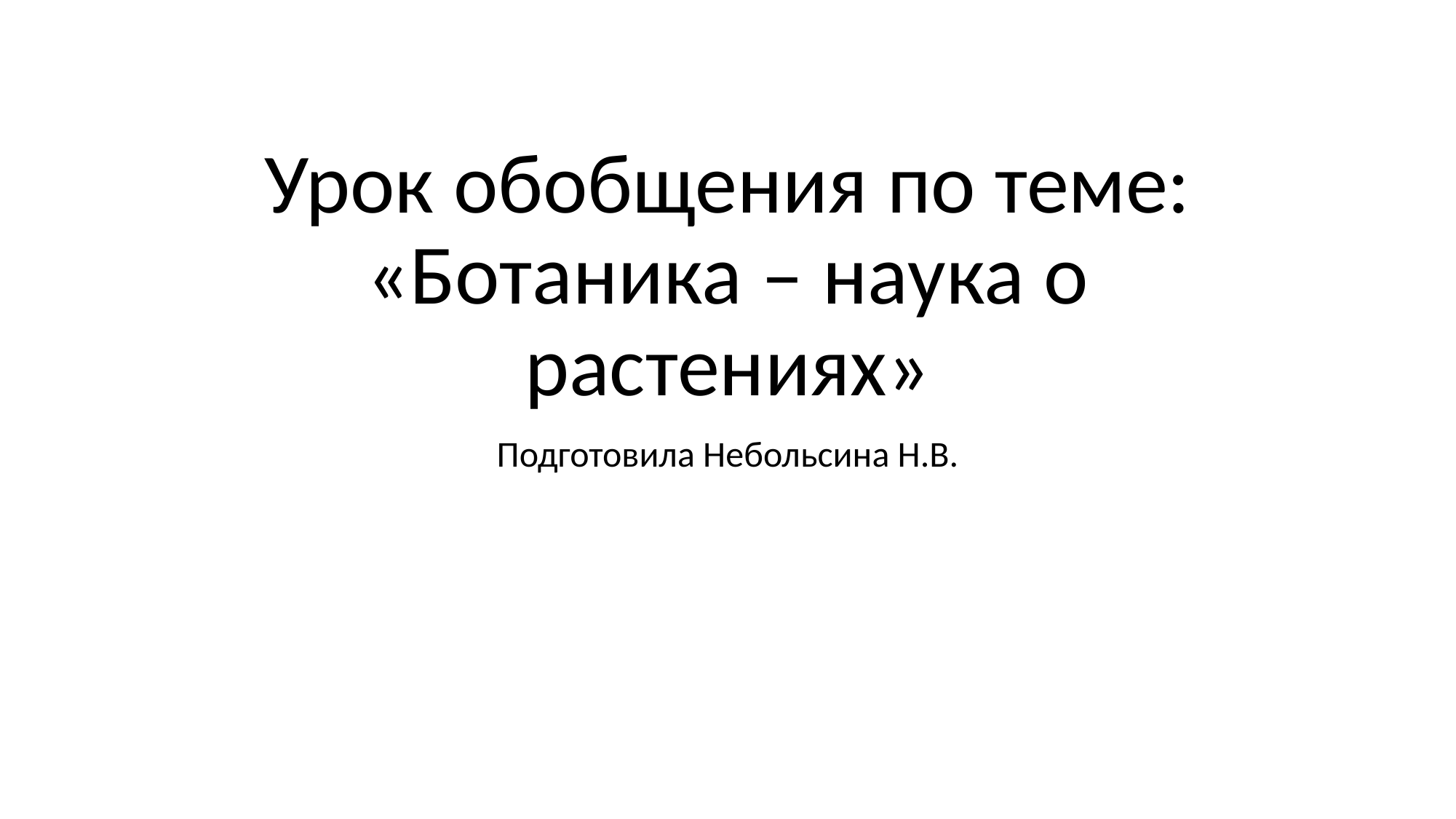

# Урок обобщения по теме: «Ботаника – наука о растениях»
Подготовила Небольсина Н.В.